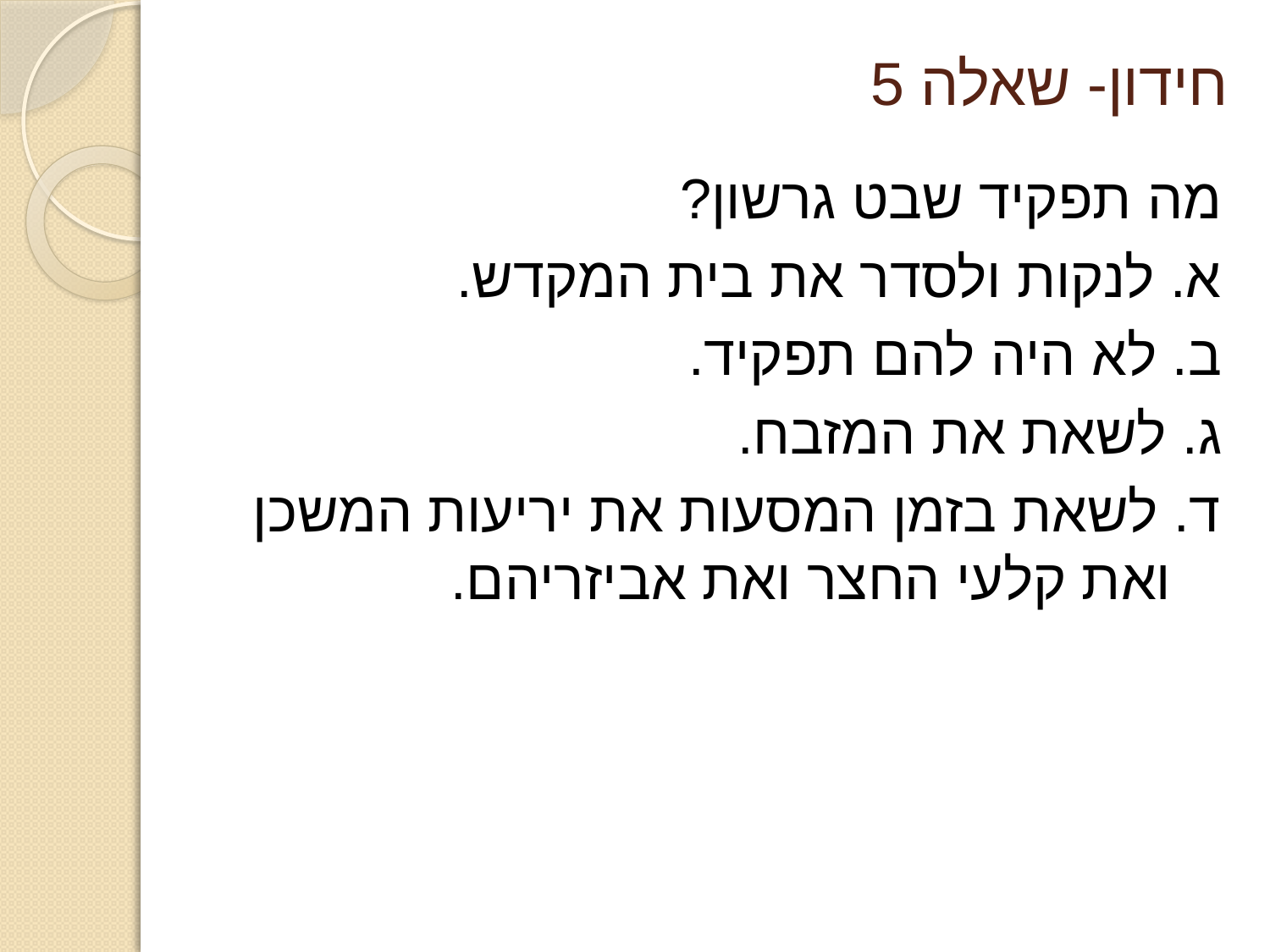

# חידון- שאלה 5
מה תפקיד שבט גרשון?
א. לנקות ולסדר את בית המקדש.
ב. לא היה להם תפקיד.
ג. לשאת את המזבח.
ד. לשאת בזמן המסעות את יריעות המשכן ואת קלעי החצר ואת אביזריהם.